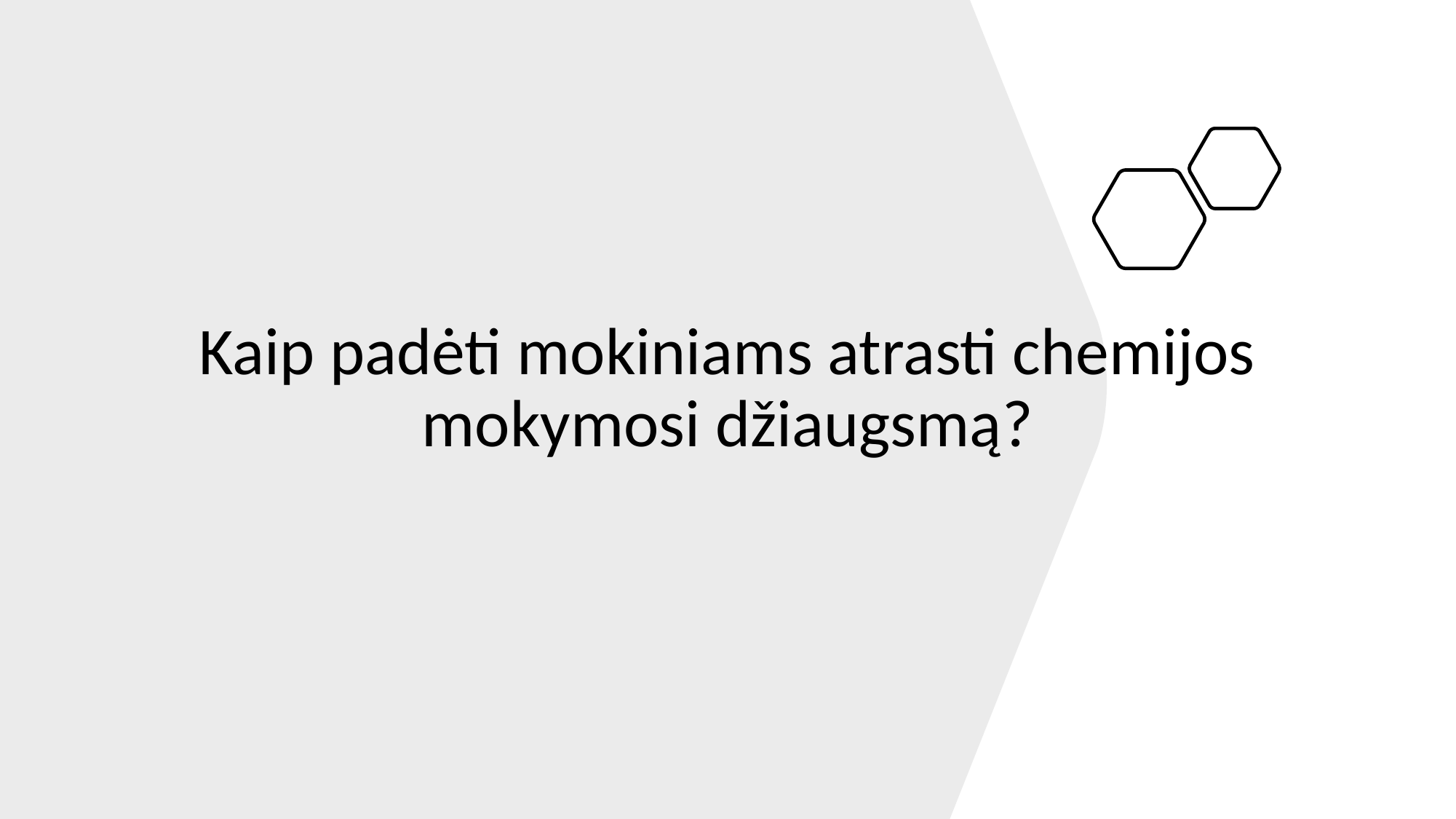

Kaip padėti mokiniams atrasti chemijos mokymosi džiaugsmą?